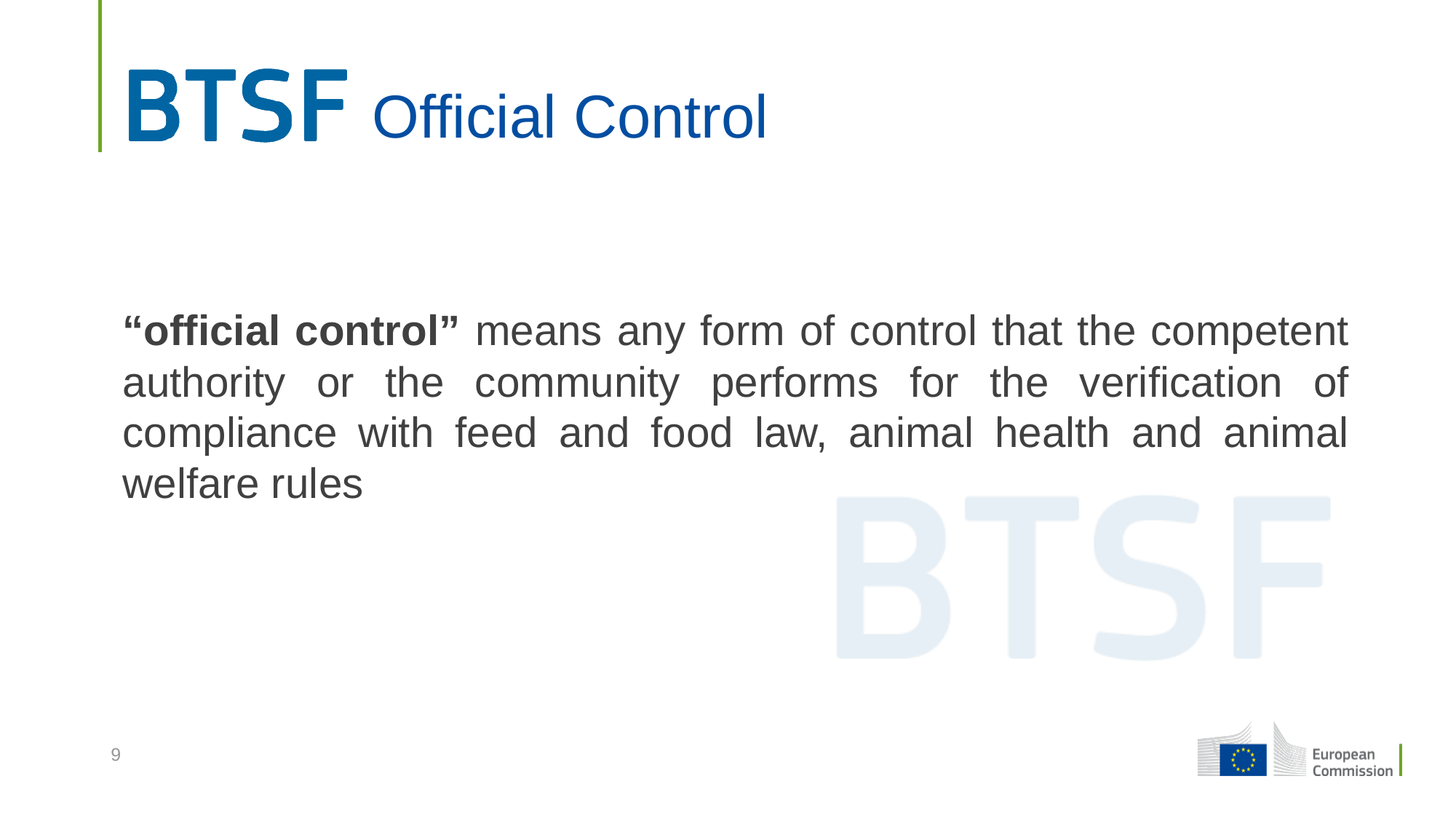

# Official Control
“official control” means any form of control that the competent authority or the community performs for the verification of compliance with feed and food law, animal health and animal welfare rules

9